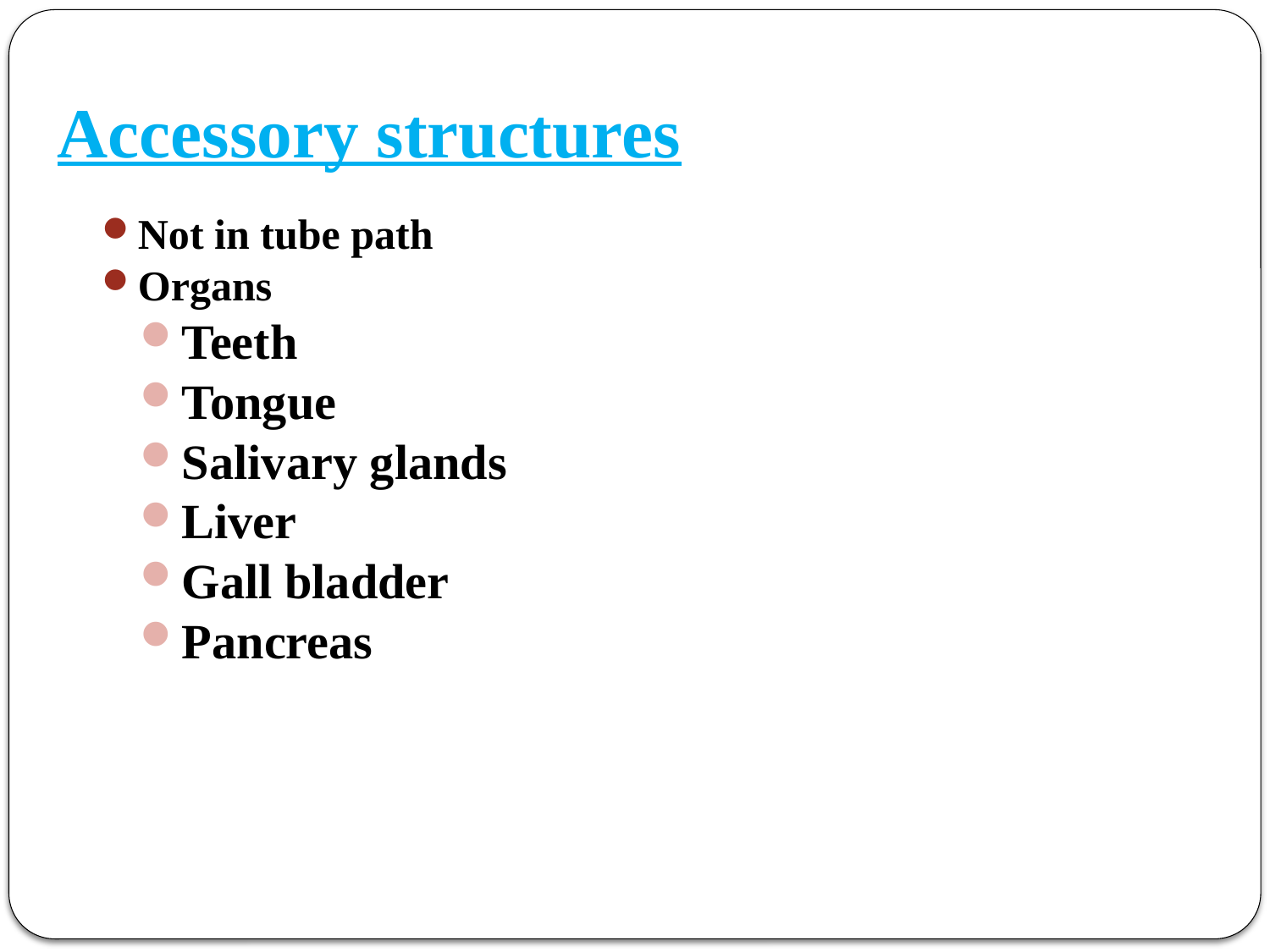

# Accessory structures
Not in tube path
Organs
Teeth
Tongue
Salivary glands
Liver
Gall bladder
Pancreas